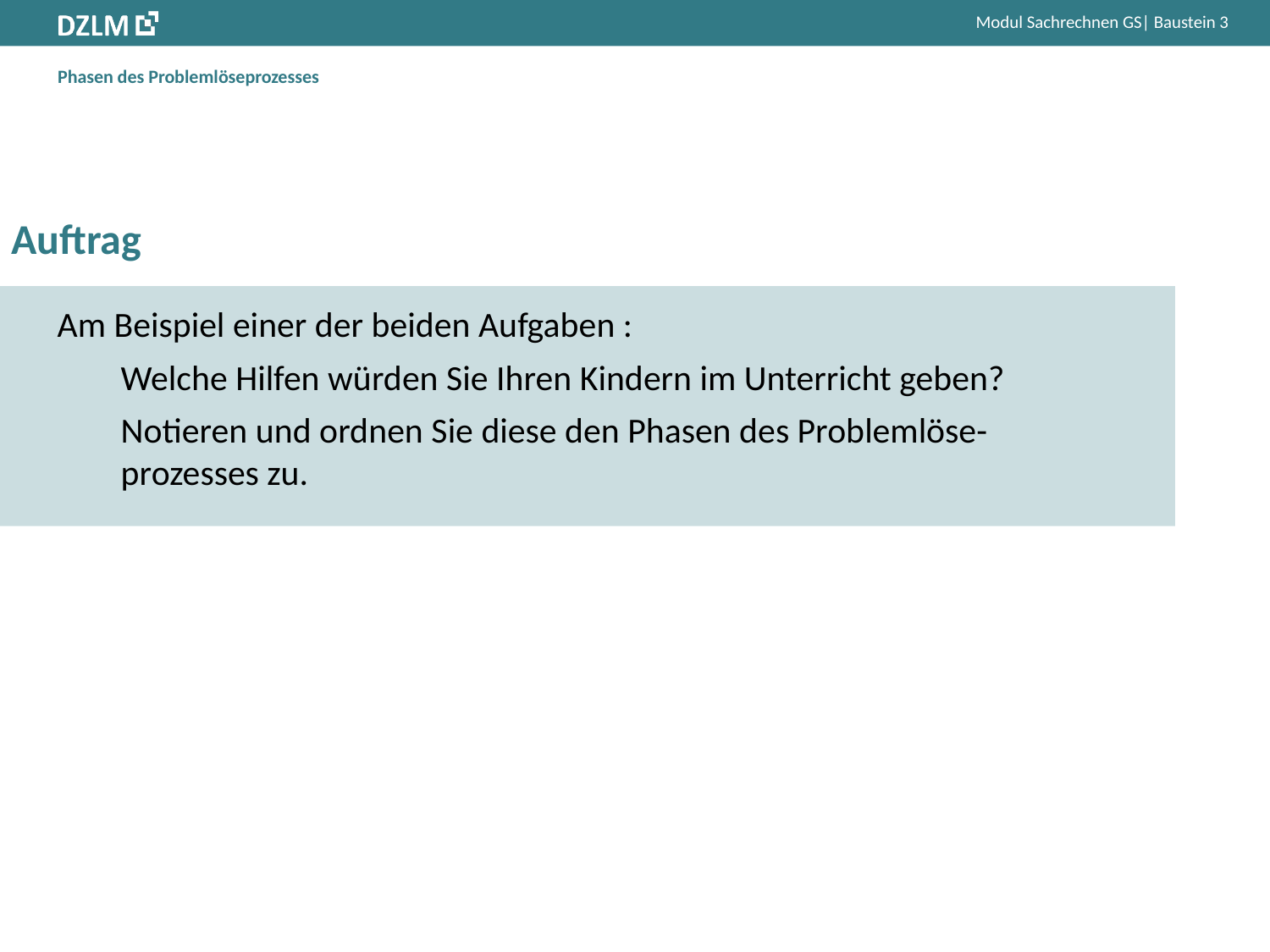

# Phasen des Problemlöseprozesses
Auftrag

Am Beispiel einer der beiden Aufgaben :
Welche Hilfen würden Sie Ihren Kindern im Unterricht geben?
Notieren und ordnen Sie diese den Phasen des Problemlöse- prozesses zu.